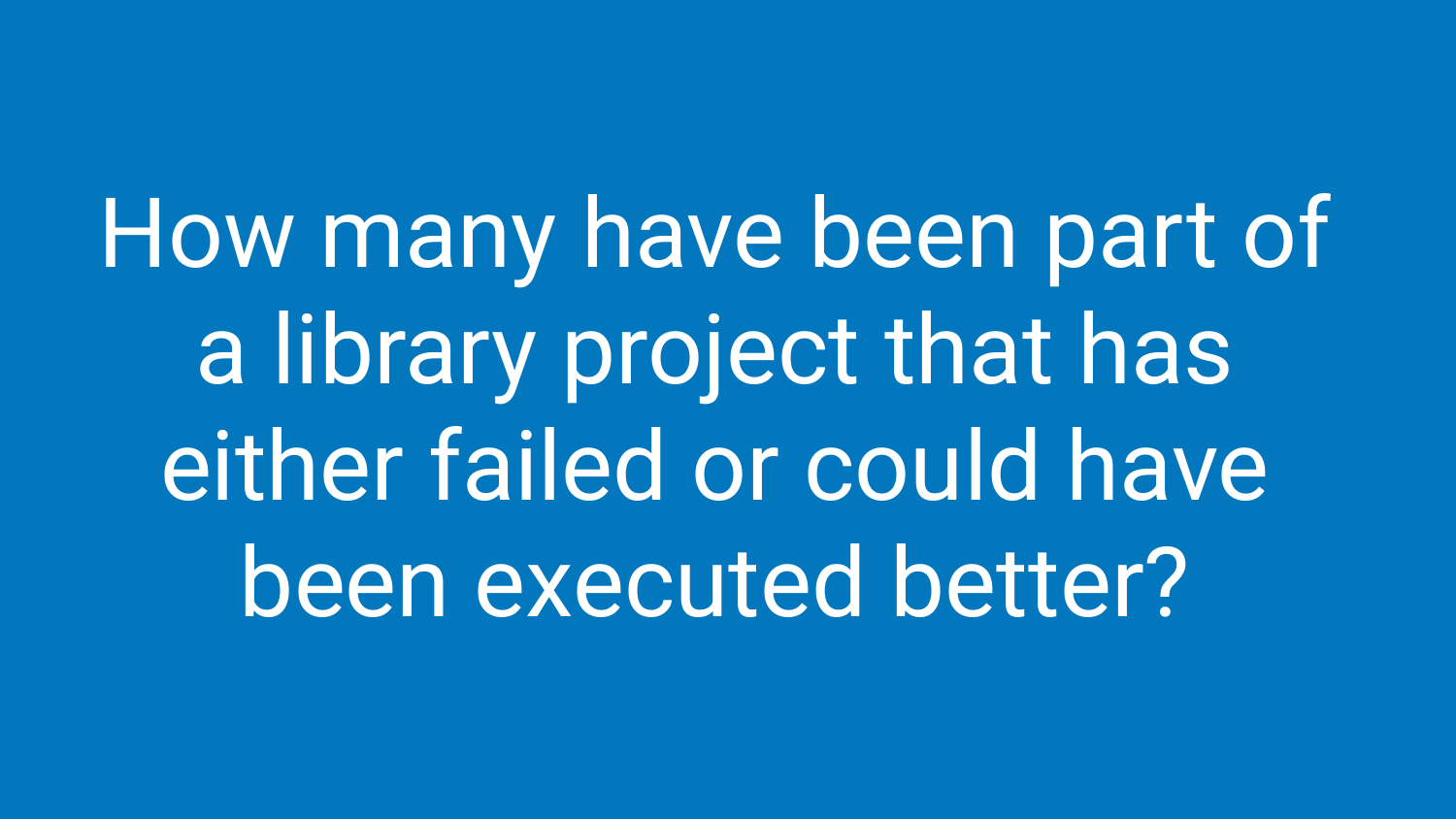

# How many have been part of a library project that has either failed or could have been executed better?